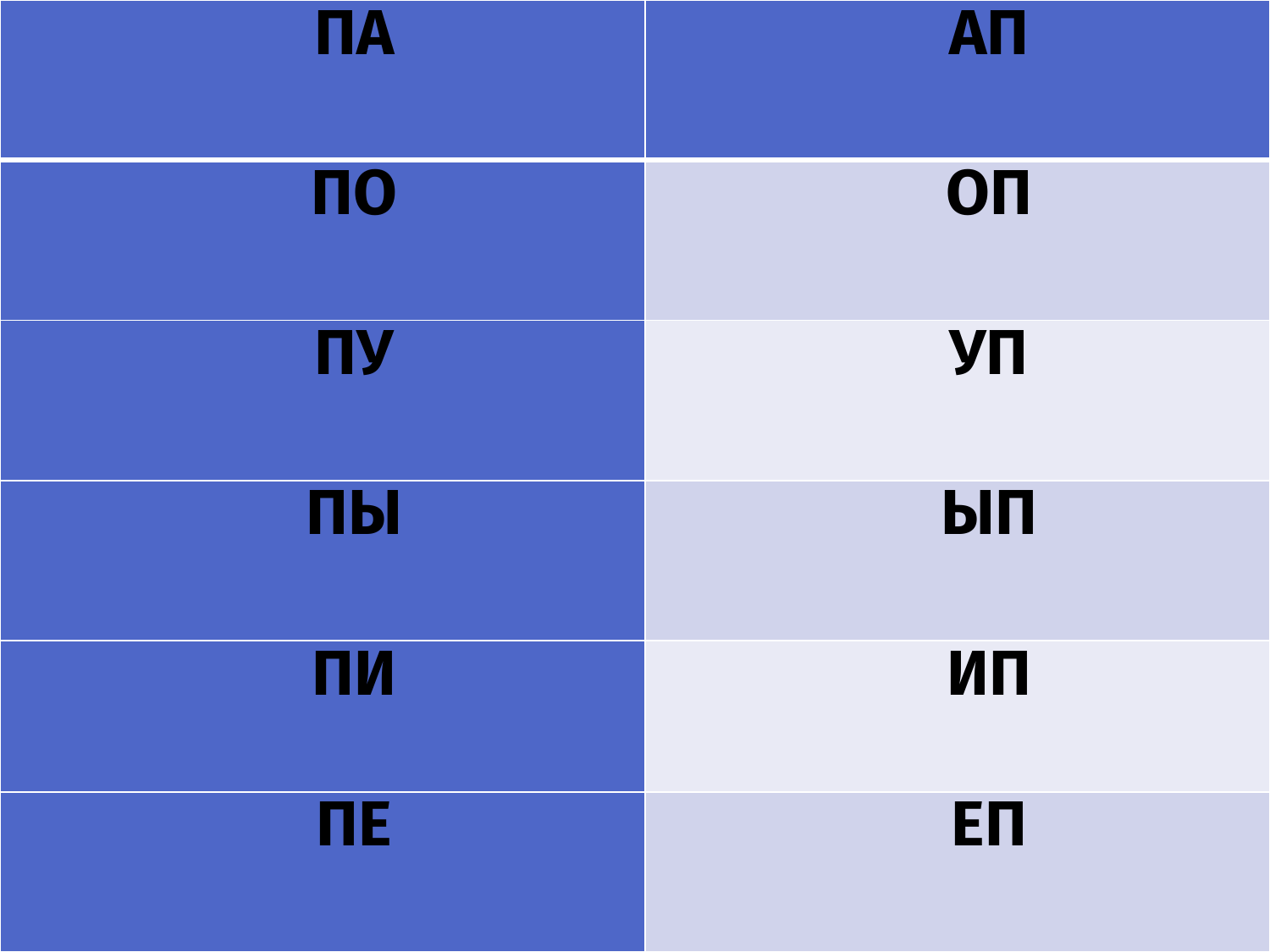

| ПА | АП |
| --- | --- |
| ПО | ОП |
| ПУ | УП |
| ПЫ | ЫП |
| ПИ | ИП |
| ПЕ | ЕП |
#